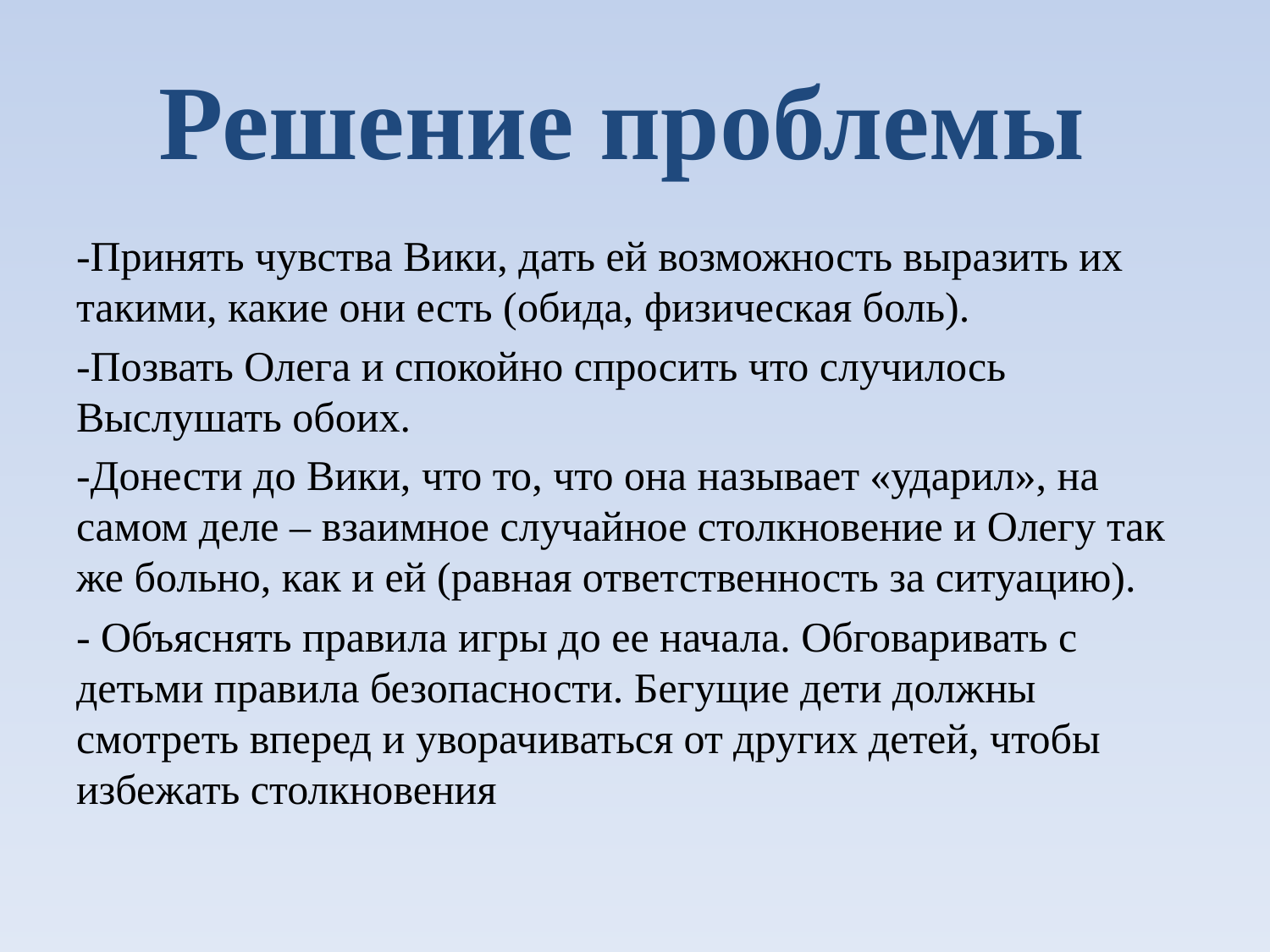

# Решение проблемы
-Принять чувства Вики, дать ей возможность выразить их такими, какие они есть (обида, физическая боль).
-Позвать Олега и спокойно спросить что случилось Выслушать обоих.
-Донести до Вики, что то, что она называет «ударил», на самом деле – взаимное случайное столкновение и Олегу так же больно, как и ей (равная ответственность за ситуацию).
- Объяснять правила игры до ее начала. Обговаривать с детьми правила безопасности. Бегущие дети должны смотреть вперед и уворачиваться от других детей, чтобы избежать столкновения